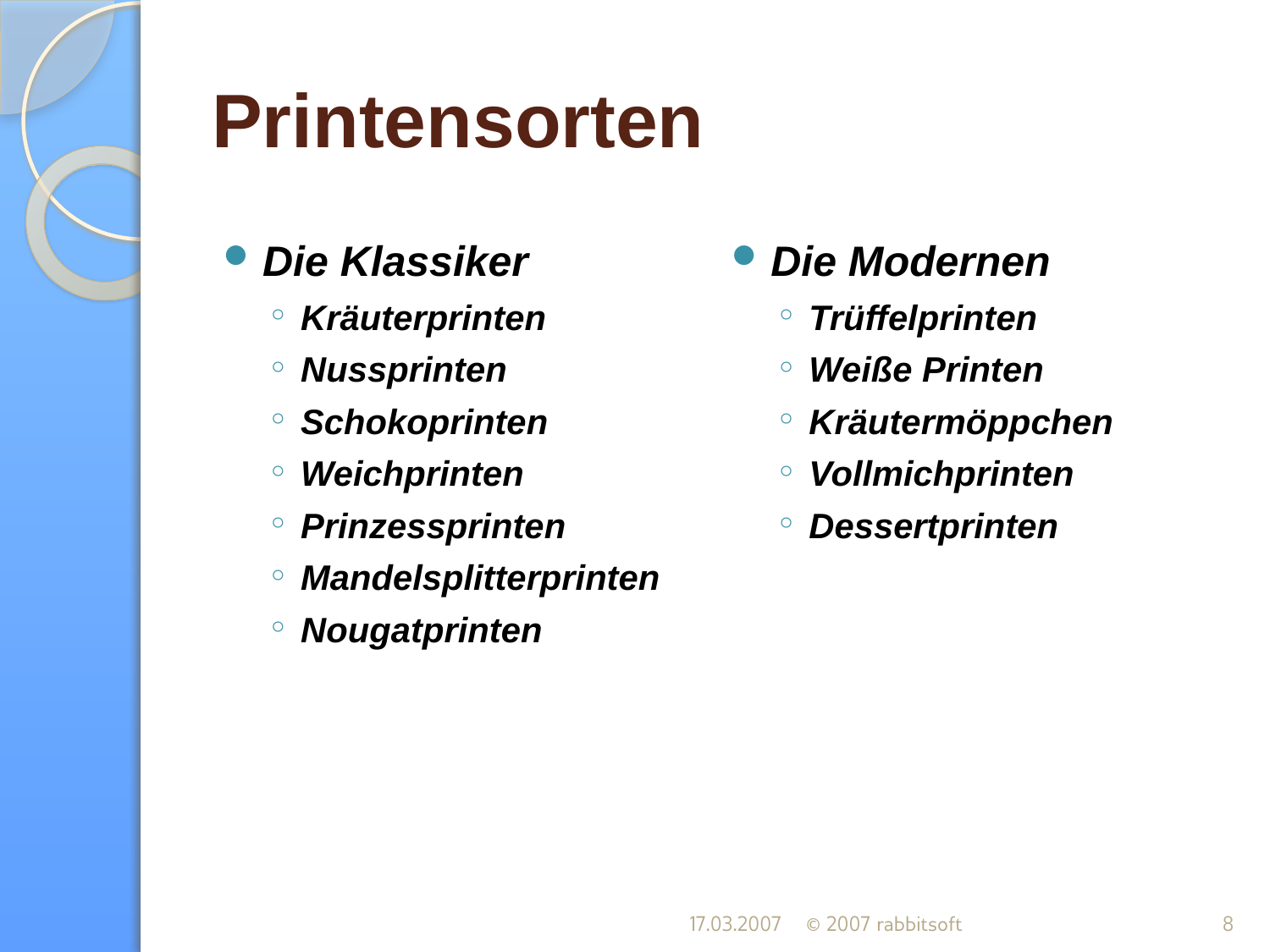

# Printensorten
Die Klassiker
Kräuterprinten
Nussprinten
Schokoprinten
Weichprinten
Prinzessprinten
Mandelsplitterprinten
Nougatprinten
Die Modernen
Trüffelprinten
Weiße Printen
Kräutermöppchen
Vollmichprinten
Dessertprinten
17.03.2007
© 2007 rabbitsoft
8